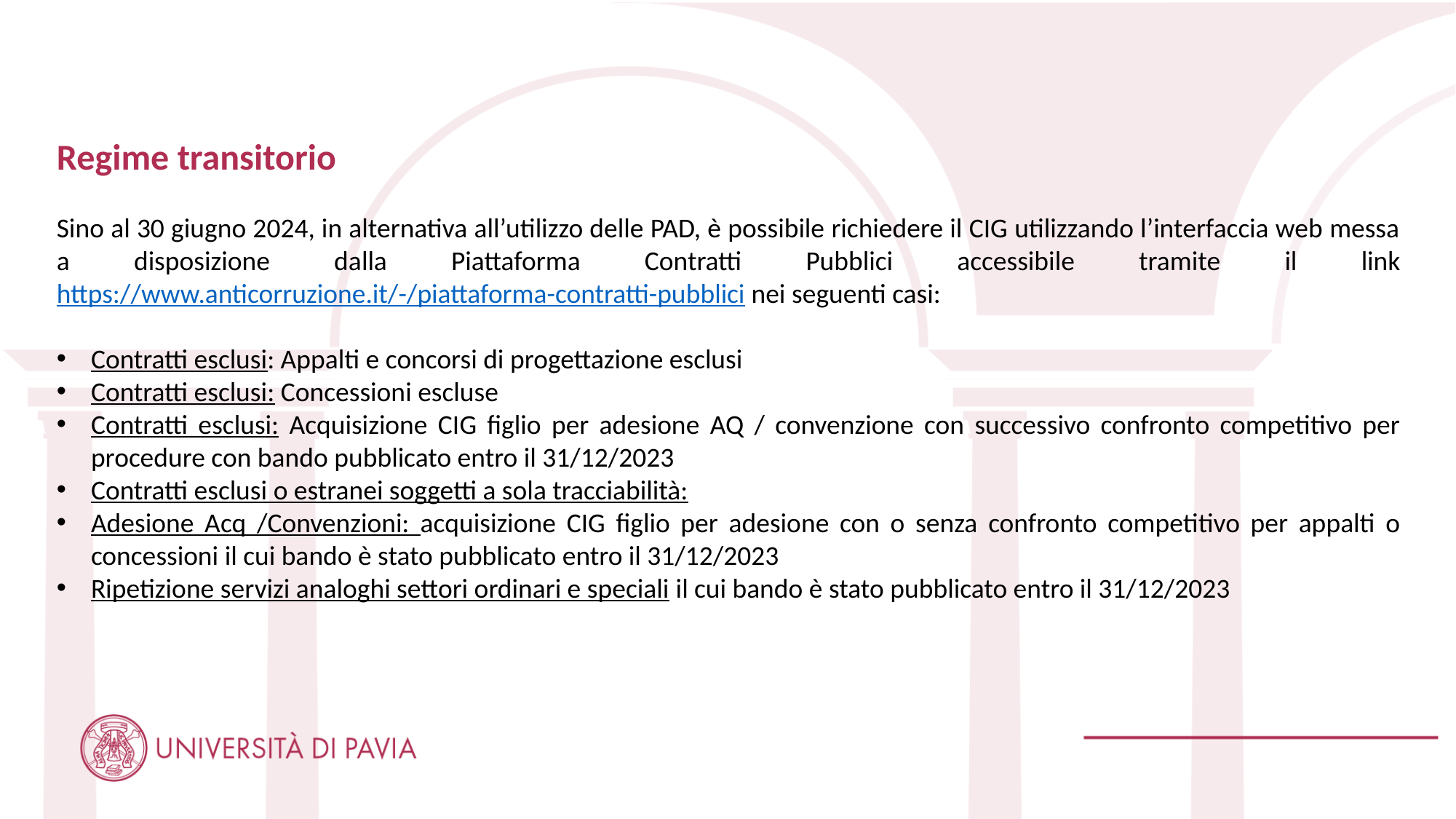

Regime transitorio

Sino al 30 giugno 2024, in alternativa all’utilizzo delle PAD, è possibile richiedere il CIG utilizzando l’interfaccia web messa a disposizione dalla Piattaforma Contratti Pubblici accessibile tramite il link https://www.anticorruzione.it/-/piattaforma-contratti-pubblici nei seguenti casi:

Contratti esclusi: Appalti e concorsi di progettazione esclusi
Contratti esclusi: Concessioni escluse
Contratti esclusi: Acquisizione CIG figlio per adesione AQ / convenzione con successivo confronto competitivo per procedure con bando pubblicato entro il 31/12/2023
Contratti esclusi o estranei soggetti a sola tracciabilità:
Adesione Acq /Convenzioni: acquisizione CIG figlio per adesione con o senza confronto competitivo per appalti o concessioni il cui bando è stato pubblicato entro il 31/12/2023
Ripetizione servizi analoghi settori ordinari e speciali il cui bando è stato pubblicato entro il 31/12/2023